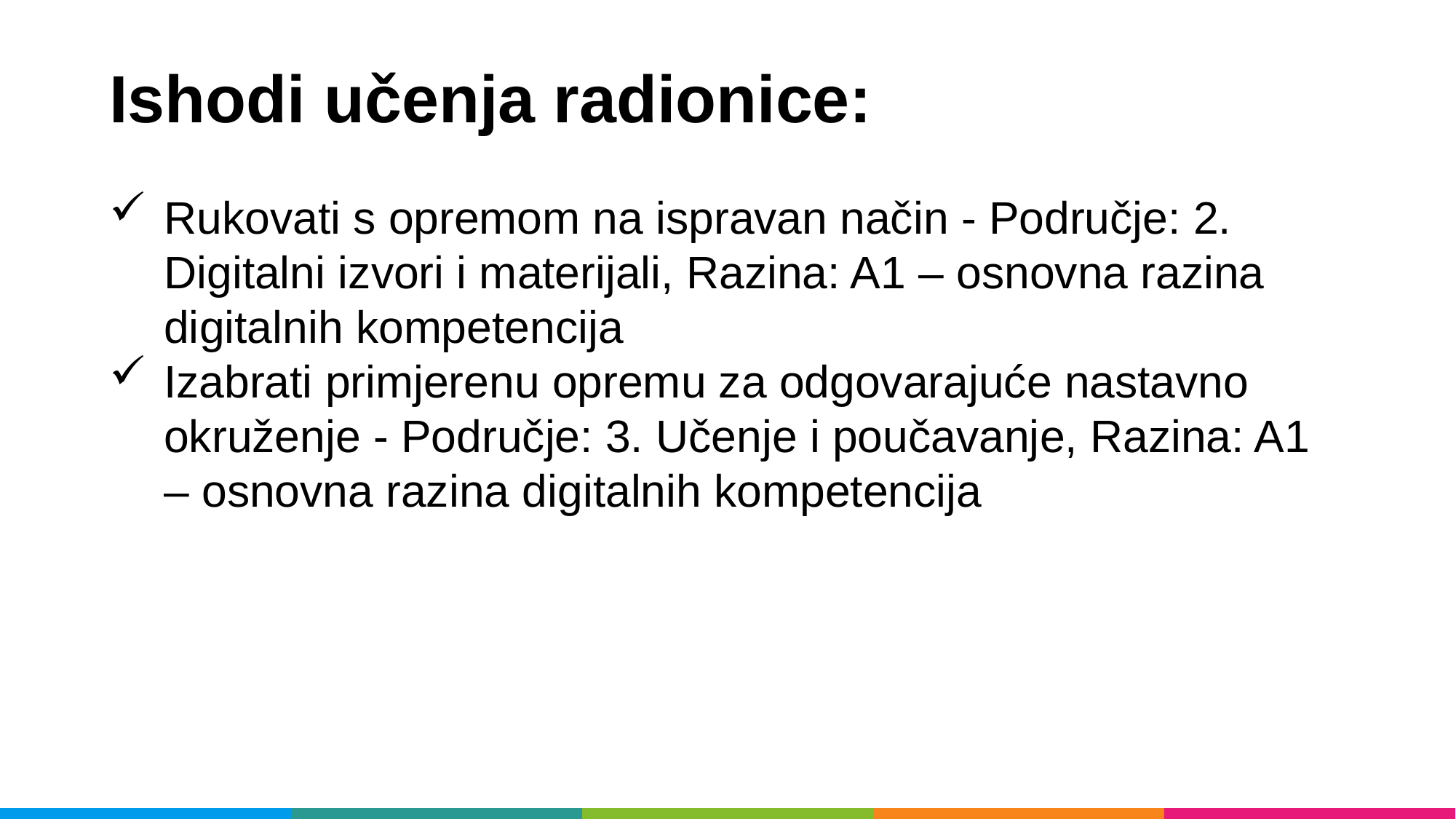

Ishodi učenja radionice:
Rukovati s opremom na ispravan način - Područje: 2. Digitalni izvori i materijali, Razina: A1 – osnovna razina digitalnih kompetencija
Izabrati primjerenu opremu za odgovarajuće nastavno okruženje - Područje: 3. Učenje i poučavanje, Razina: A1 – osnovna razina digitalnih kompetencija